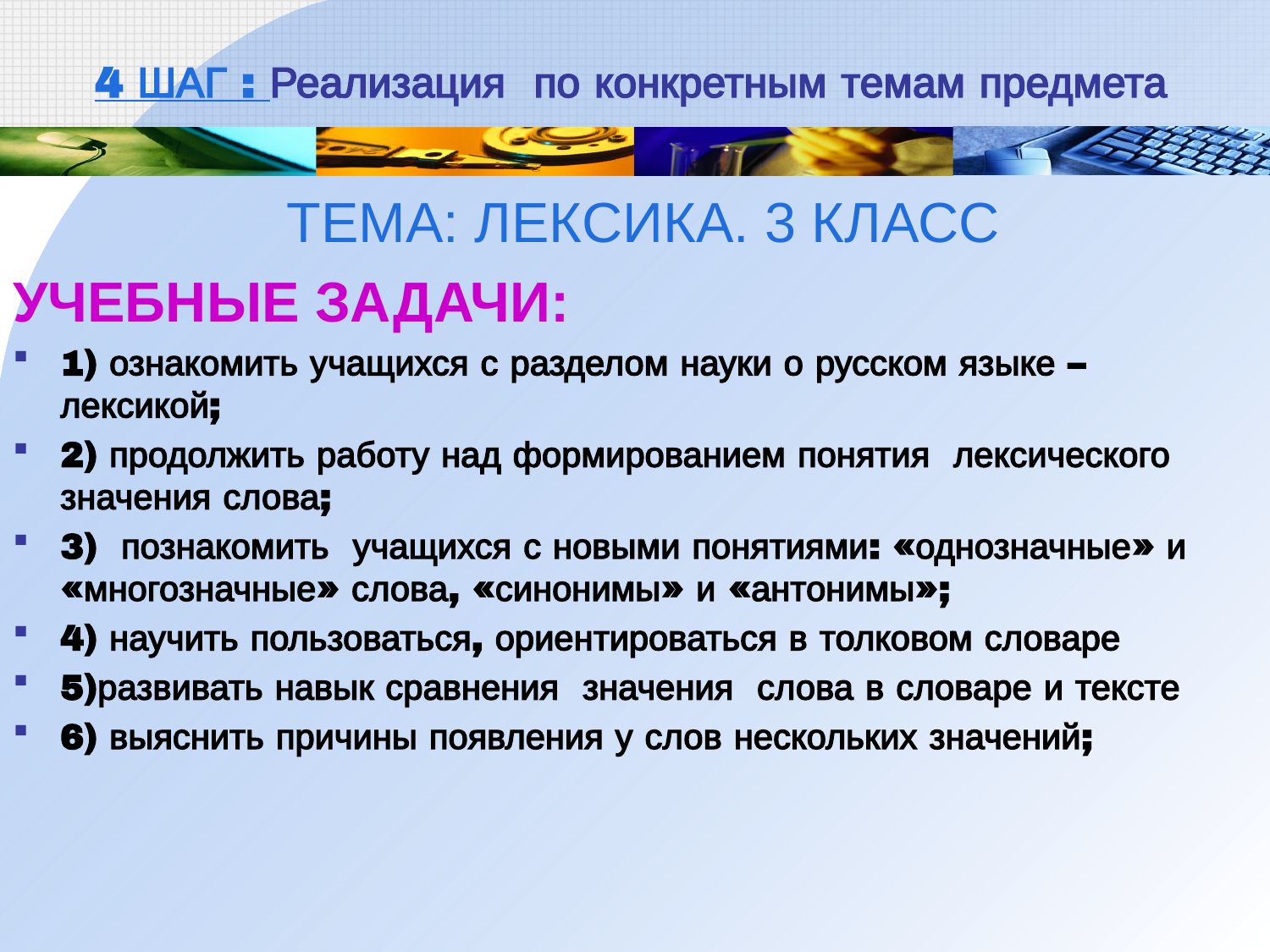

# 4 шаг : Реализация  по конкретным темам предмета
    Тема: Лексика. 3 класс
Учебные задачи:
1) ознакомить учащихся с разделом науки о русском языке – лексикой;
2) продолжить работу над формированием понятия  лексического значения слова;
3)  познакомить  учащихся с новыми понятиями: «однозначные» и «многозначные» слова, «синонимы» и «антонимы»;
4) научить пользоваться, ориентироваться в толковом словаре
5)развивать навык сравнения  значения  слова в словаре и тексте
6) выяснить причины появления у слов нескольких значений;